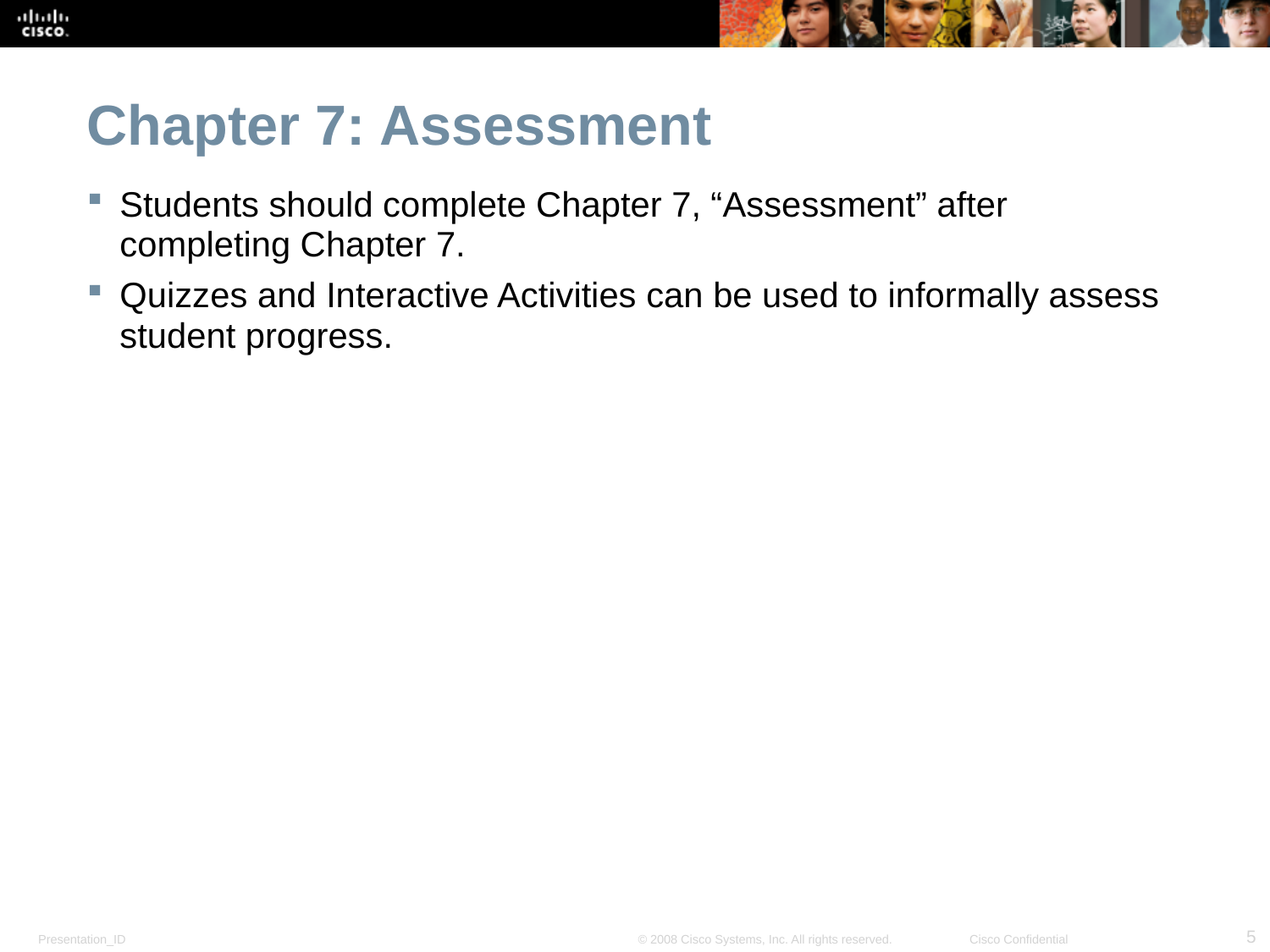

Chapter 7: Assessment
Students should complete Chapter 7, “Assessment” after completing Chapter 7.
Quizzes and Interactive Activities can be used to informally assess student progress.